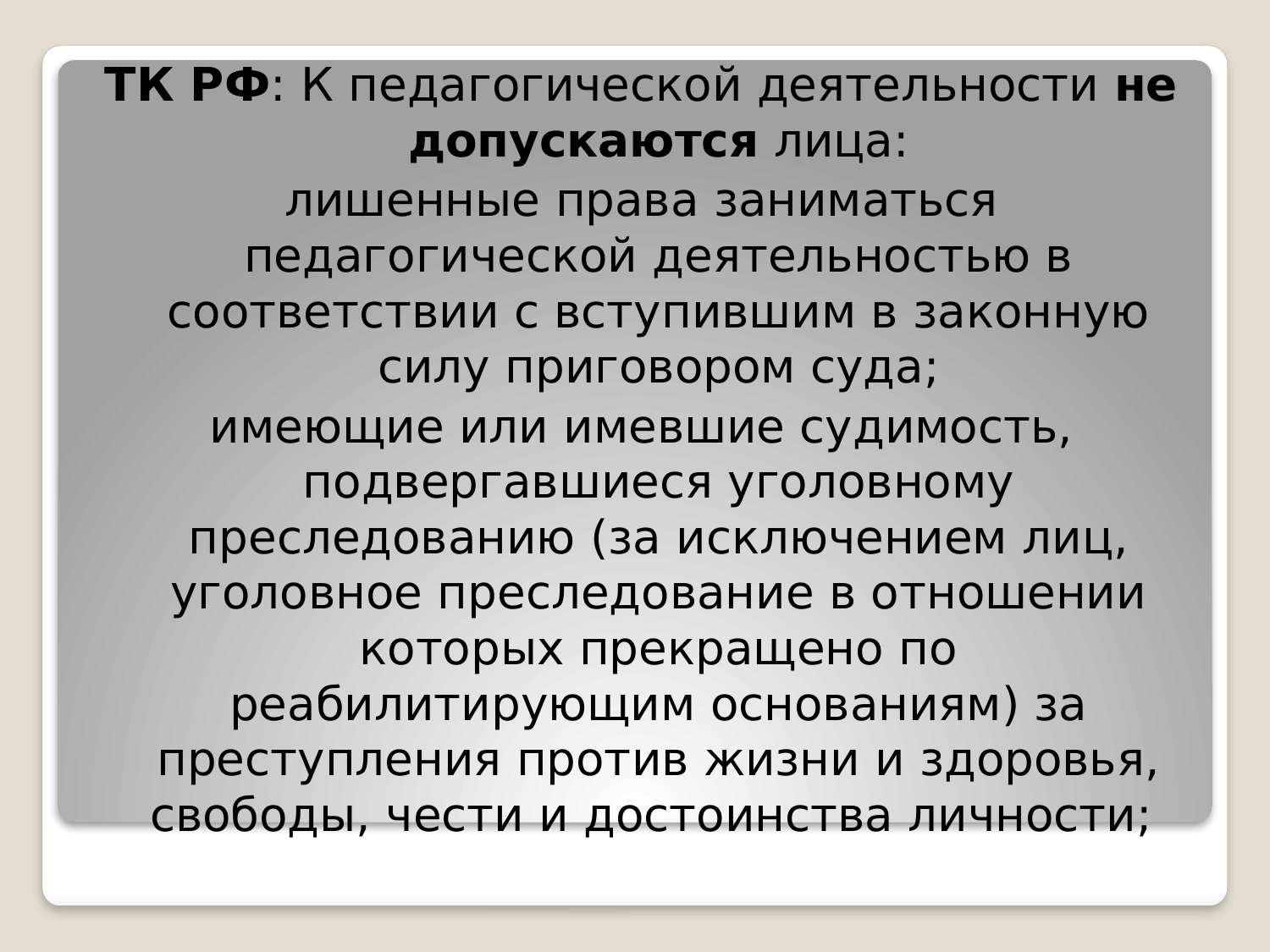

ТК РФ: К педагогической деятельности не допускаются лица:
лишенные права заниматься педагогической деятельностью в соответствии с вступившим в законную силу приговором суда;
имеющие или имевшие судимость, подвергавшиеся уголовному преследованию (за исключением лиц, уголовное преследование в отношении которых прекращено по реабилитирующим основаниям) за преступления против жизни и здоровья, свободы, чести и достоинства личности;